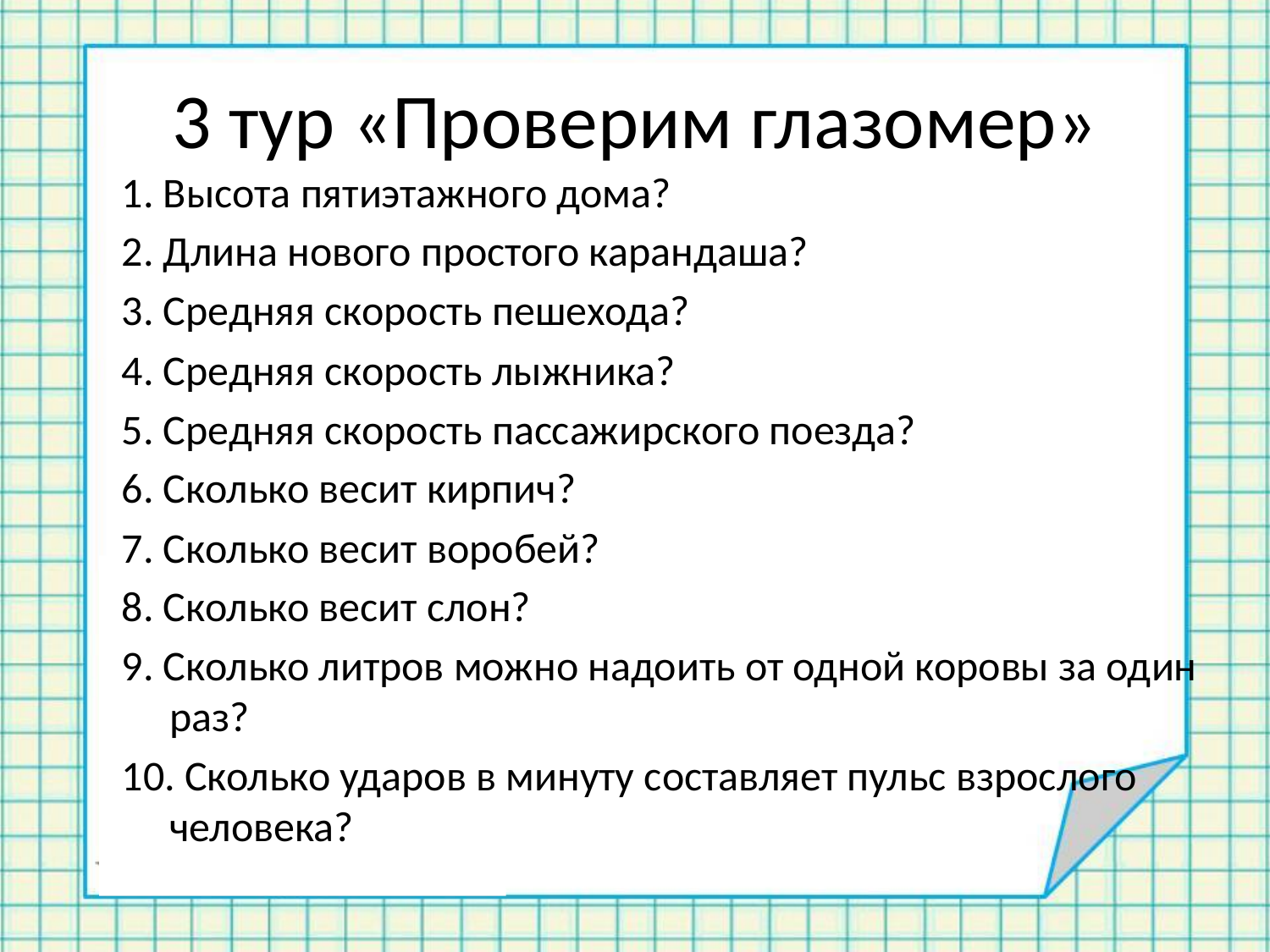

# 3 тур «Проверим глазомер»
1. Высота пятиэтажного дома?
2. Длина нового простого карандаша?
3. Средняя скорость пешехода?
4. Средняя скорость лыжника?
5. Средняя скорость пассажирского поезда?
6. Сколько весит кирпич?
7. Сколько весит воробей?
8. Сколько весит слон?
9. Сколько литров можно надоить от одной коровы за один раз?
10. Сколько ударов в минуту составляет пульс взрослого человека?